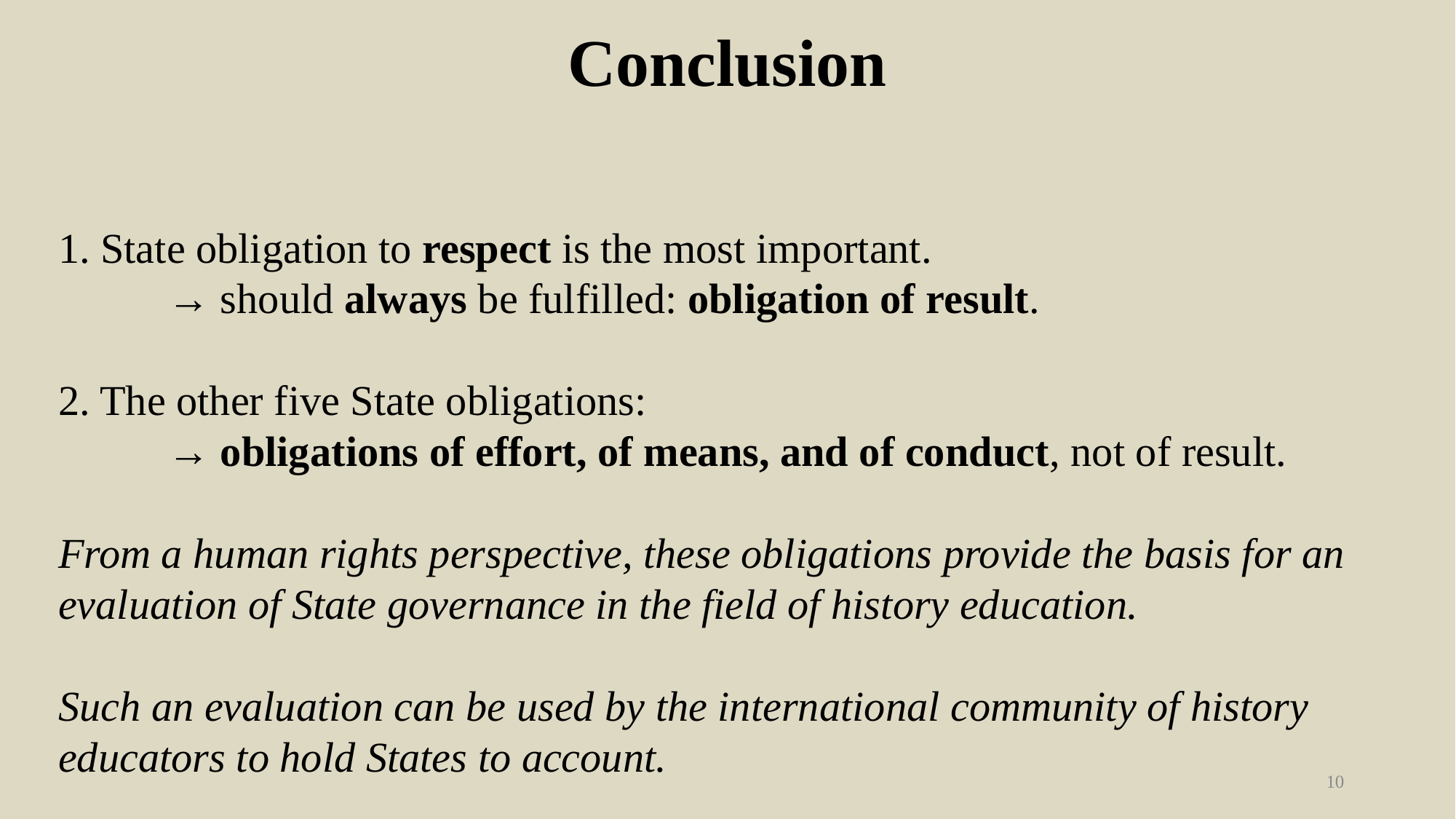

# Conclusion

1. State obligation to respect is the most important.
	→ should always be fulfilled: obligation of result.

2. The other five State obligations:
	→ obligations of effort, of means, and of conduct, not of result.

From a human rights perspective, these obligations provide the basis for an evaluation of State governance in the field of history education.

Such an evaluation can be used by the international community of history educators to hold States to account.
10